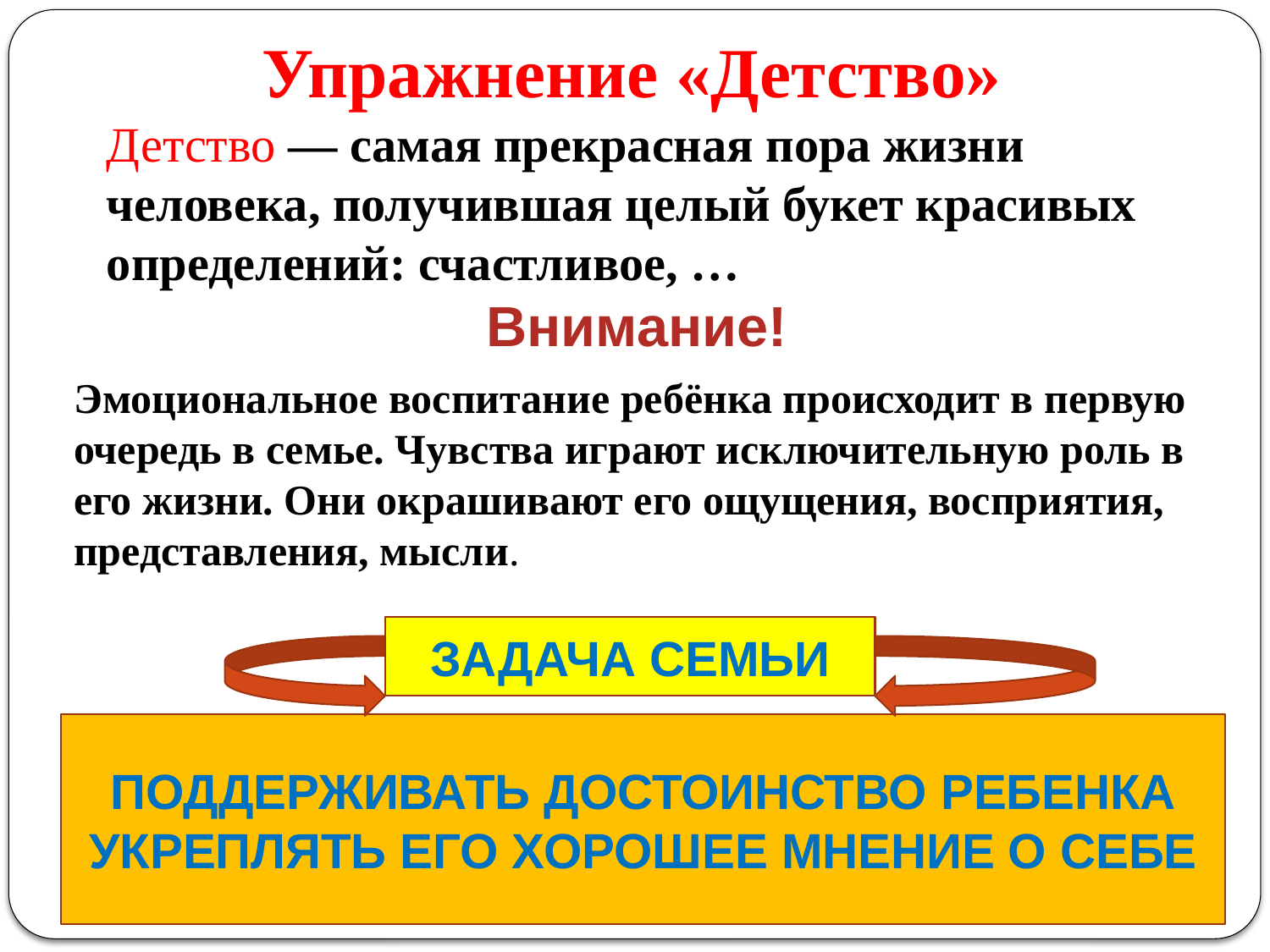

# Упражнение «Детство»
Детство — самая прекрасная пора жизни человека, получившая целый букет красивых определений: счастливое, …
Внимание!
Эмоциональное воспитание ребёнка происходит в первую очередь в семье. Чувства играют исключительную роль в его жизни. Они окрашивают его ощущения, восприятия, представления, мысли.
ЗАДАЧА СЕМЬИ

ПОДДЕРЖИВАТЬ ДОСТОИНСТВО РЕБЕНКА УКРЕПЛЯТЬ ЕГО ХОРОШЕЕ МНЕНИЕ О СЕБЕ